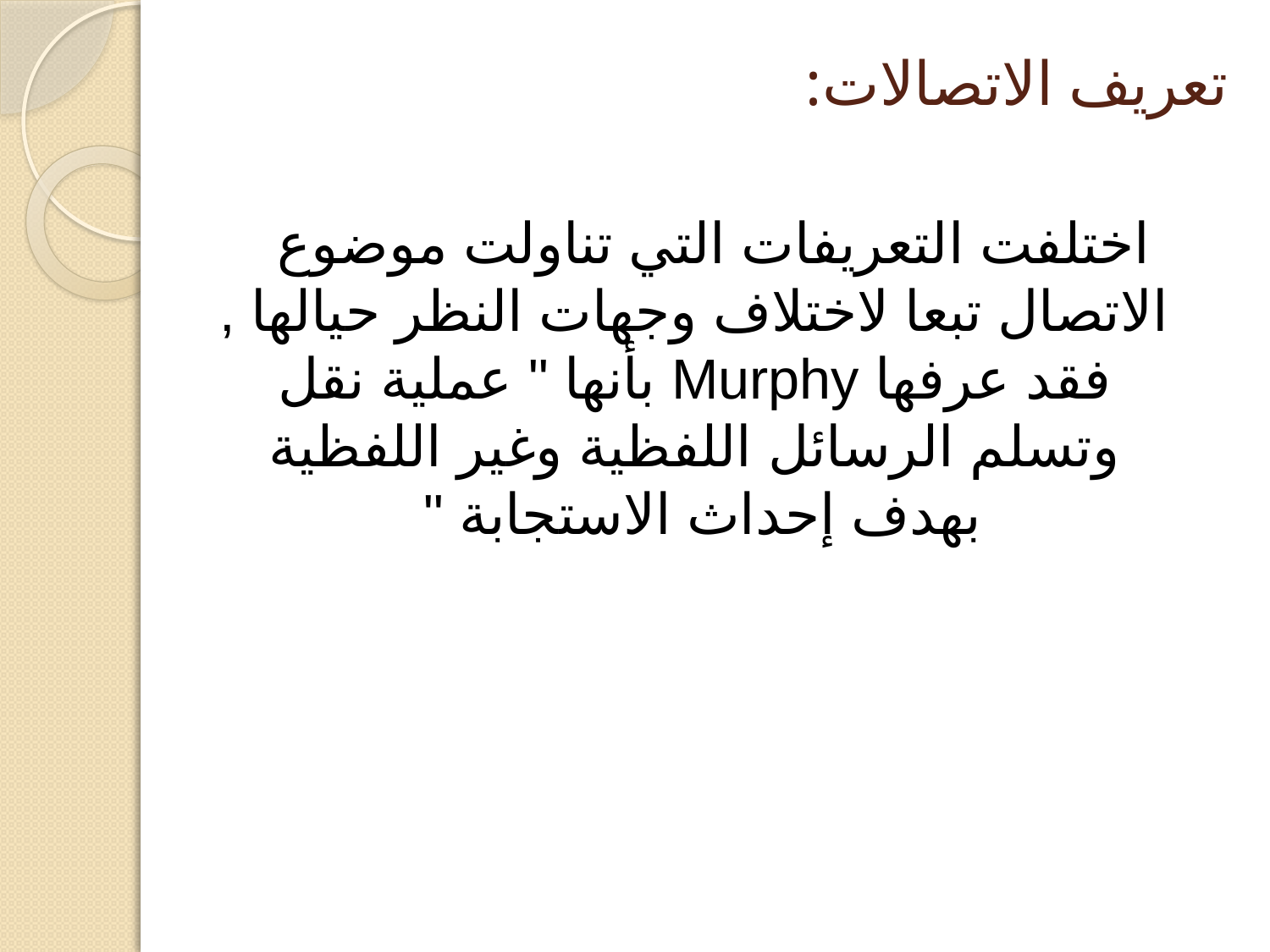

# تعريف الاتصالات:
اختلفت التعريفات التي تناولت موضوع الاتصال تبعا لاختلاف وجهات النظر حيالها , فقد عرفها Murphy بأنها " عملية نقل وتسلم الرسائل اللفظية وغير اللفظية بهدف إحداث الاستجابة "